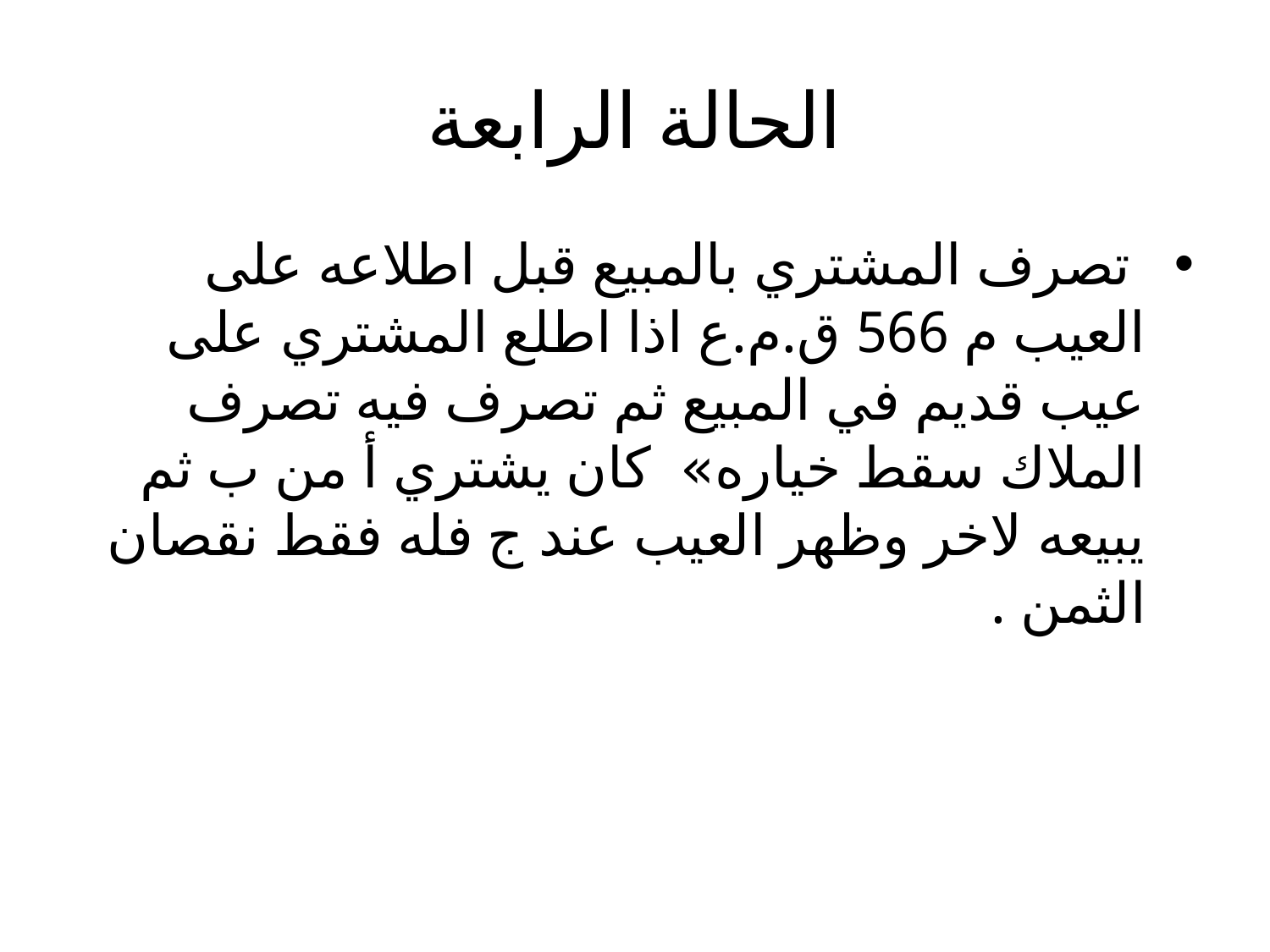

# الحالة الرابعة
 تصرف المشتري بالمبيع قبل اطلاعه على العيب م 566 ق.م.ع اذا اطلع المشتري على عيب قديم في المبيع ثم تصرف فيه تصرف الملاك سقط خياره»  كان يشتري أ من ب ثم يبيعه لاخر وظهر العيب عند ج فله فقط نقصان الثمن .